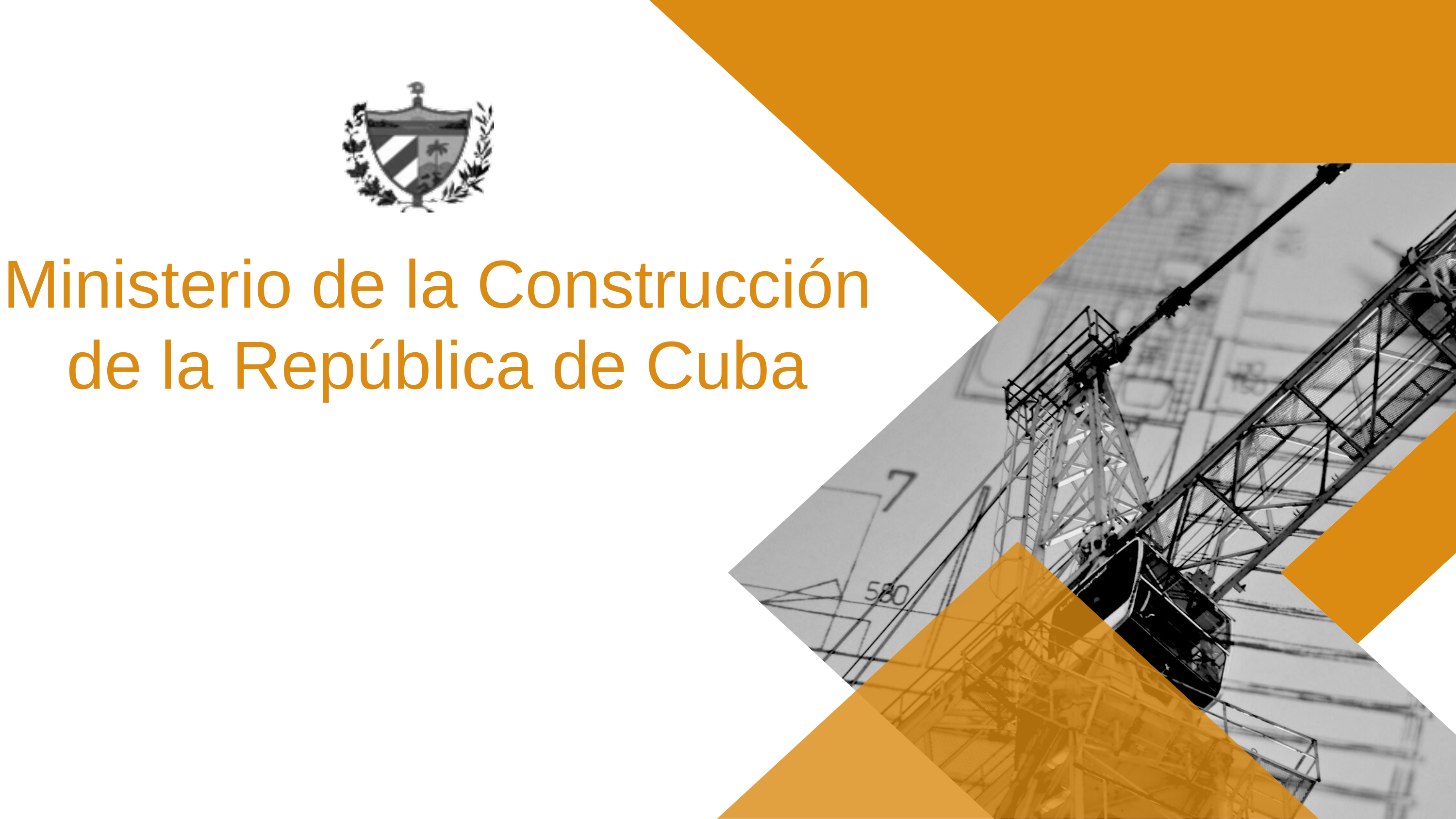

Ministerio de la Construcción
de la República de Cuba